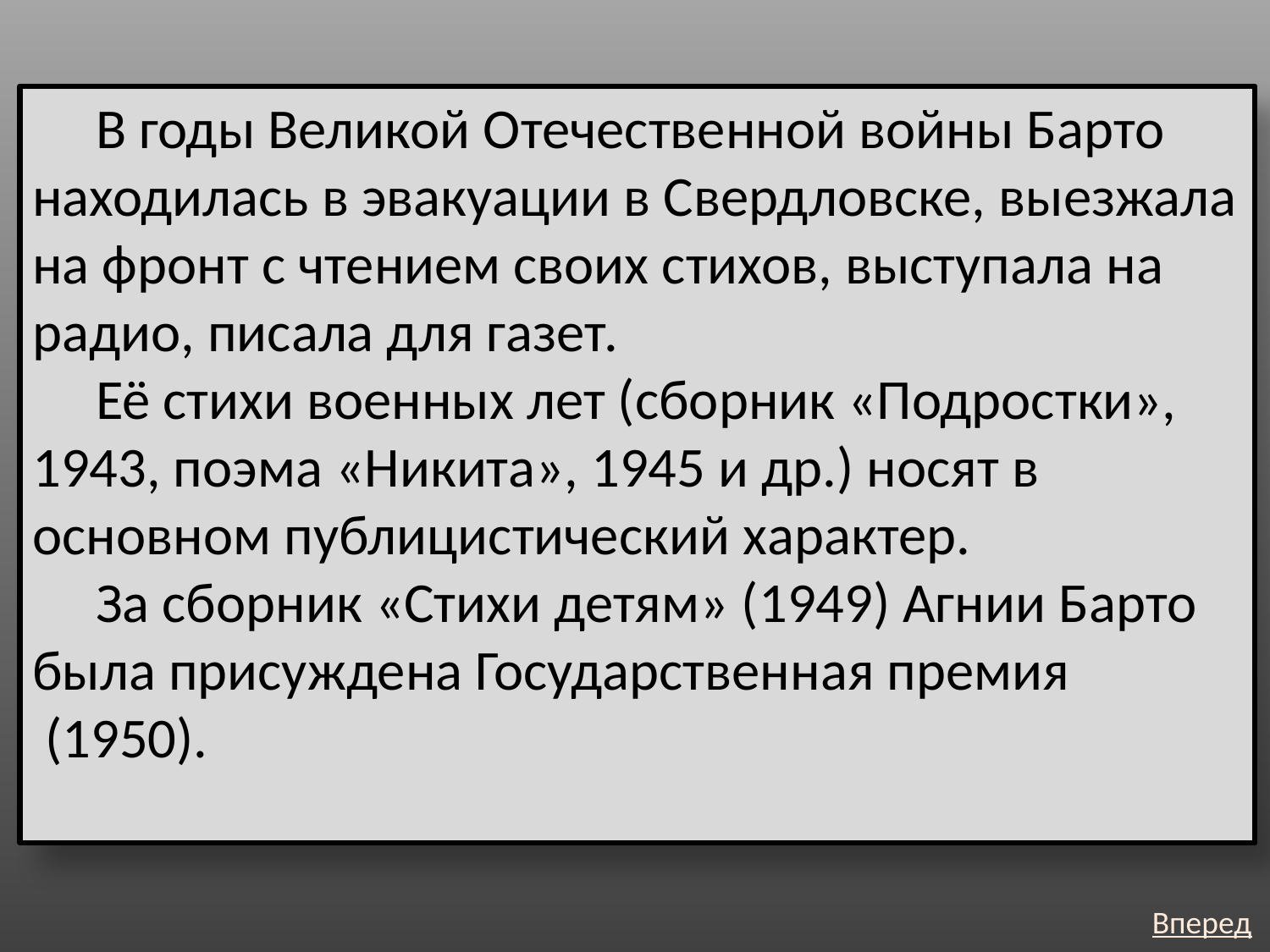

В годы Великой Отечественной войны Барто
находилась в эвакуации в Свердловске, выезжала на фронт с чтением своих стихов, выступала на радио, писала для газет.
     Её стихи военных лет (сборник «Подростки», 1943, поэма «Никита», 1945 и др.) носят в основном публицистический характер.
     За сборник «Стихи детям» (1949) Агнии Барто была присуждена Государственная премия
 (1950).

Вперед